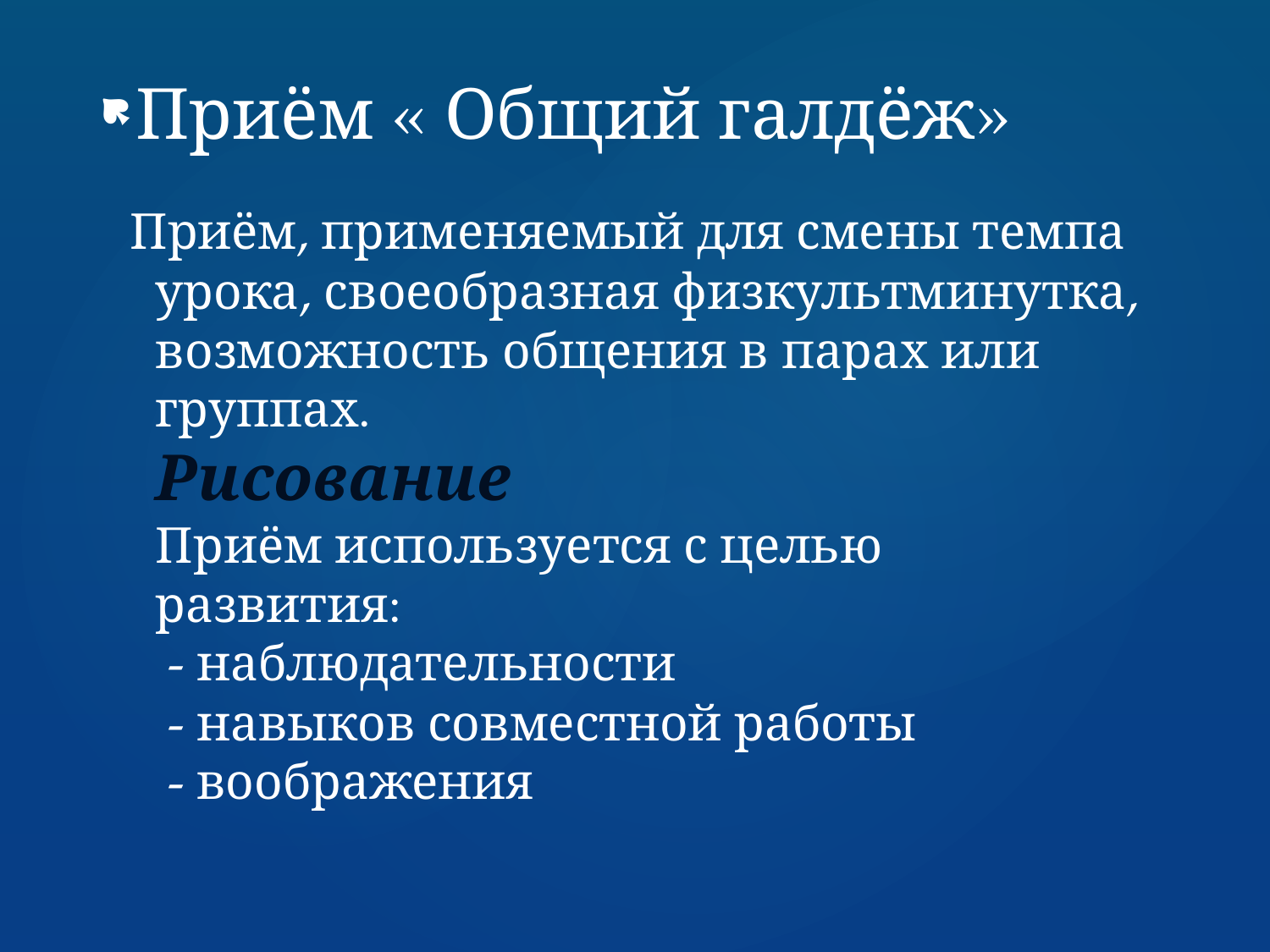

Приём « Общий галдёж»
# Приём, применяемый для смены темпа урока, своеобразная физкультминутка, возможность общения в парах или группах. Рисование Приём используется с целью развития: - наблюдательности - навыков совместной работы - воображения